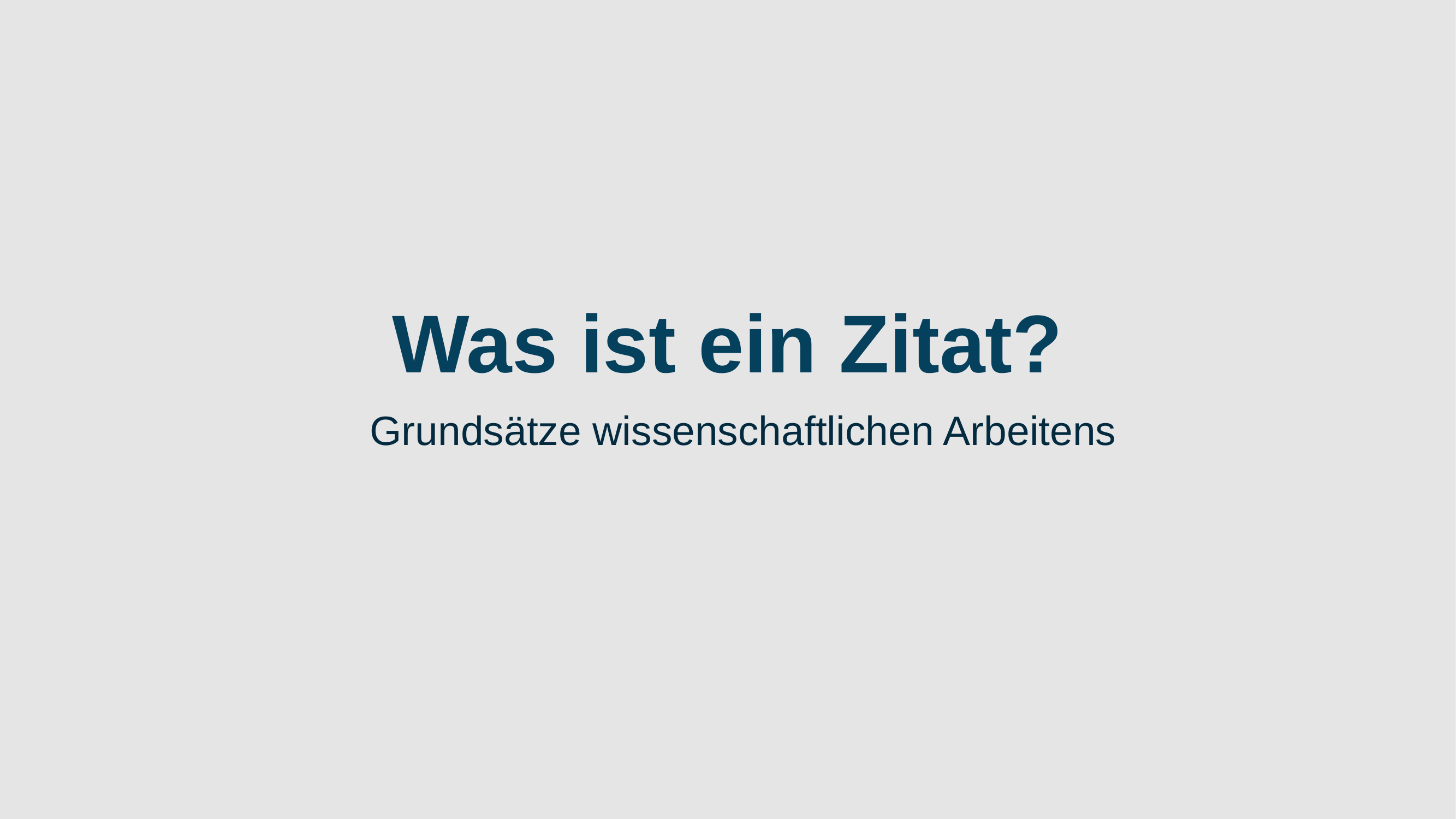

# Was ist ein Zitat?
Grundsätze wissenschaftlichen Arbeitens